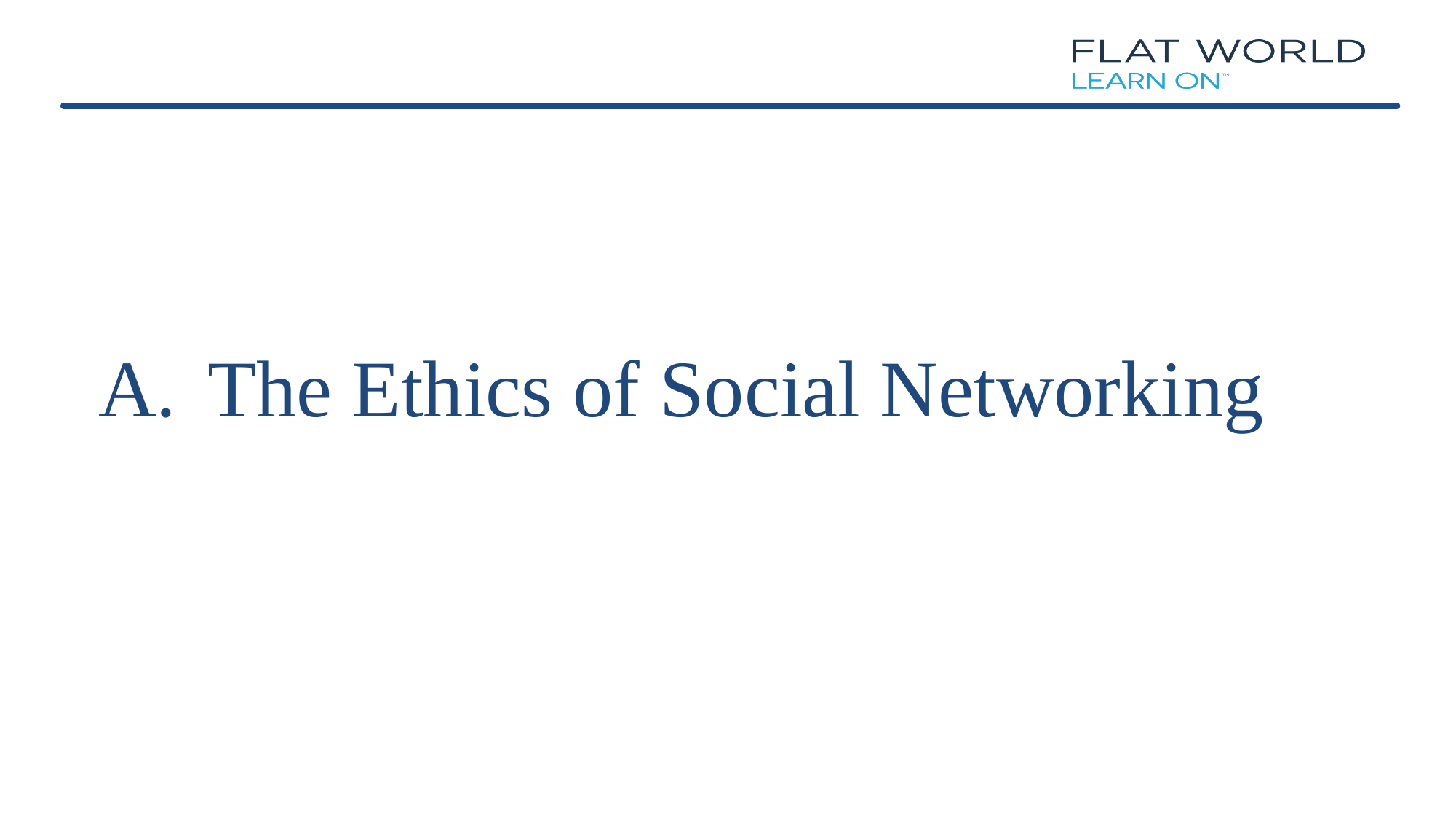

# A.	The Ethics of Social Networking